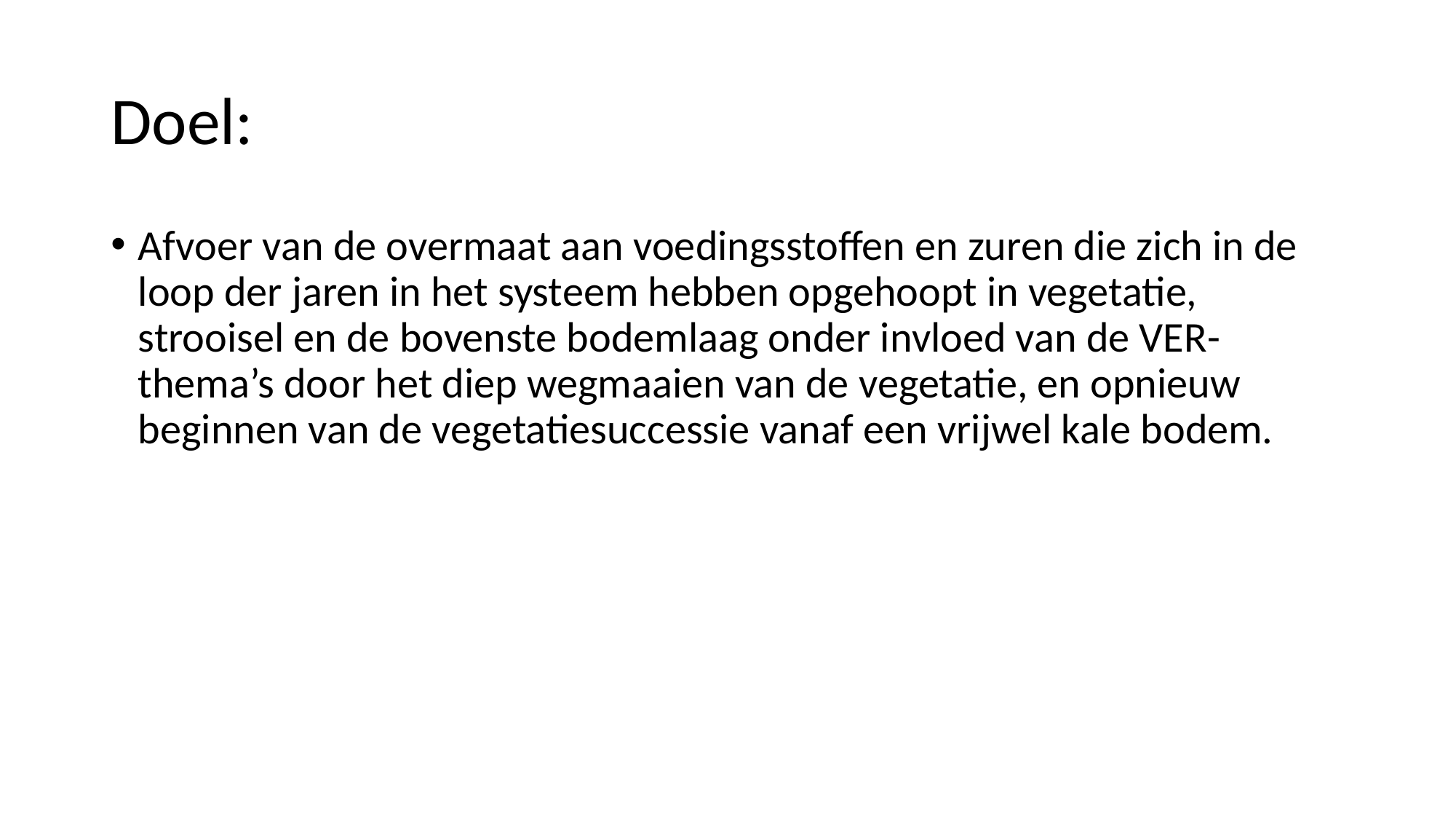

# Doel:
Afvoer van de overmaat aan voedingsstoffen en zuren die zich in de loop der jaren in het systeem hebben opgehoopt in vegetatie, strooisel en de bovenste bodemlaag onder invloed van de VER-thema’s door het diep wegmaaien van de vegetatie, en opnieuw beginnen van de vegetatiesuccessie vanaf een vrijwel kale bodem.